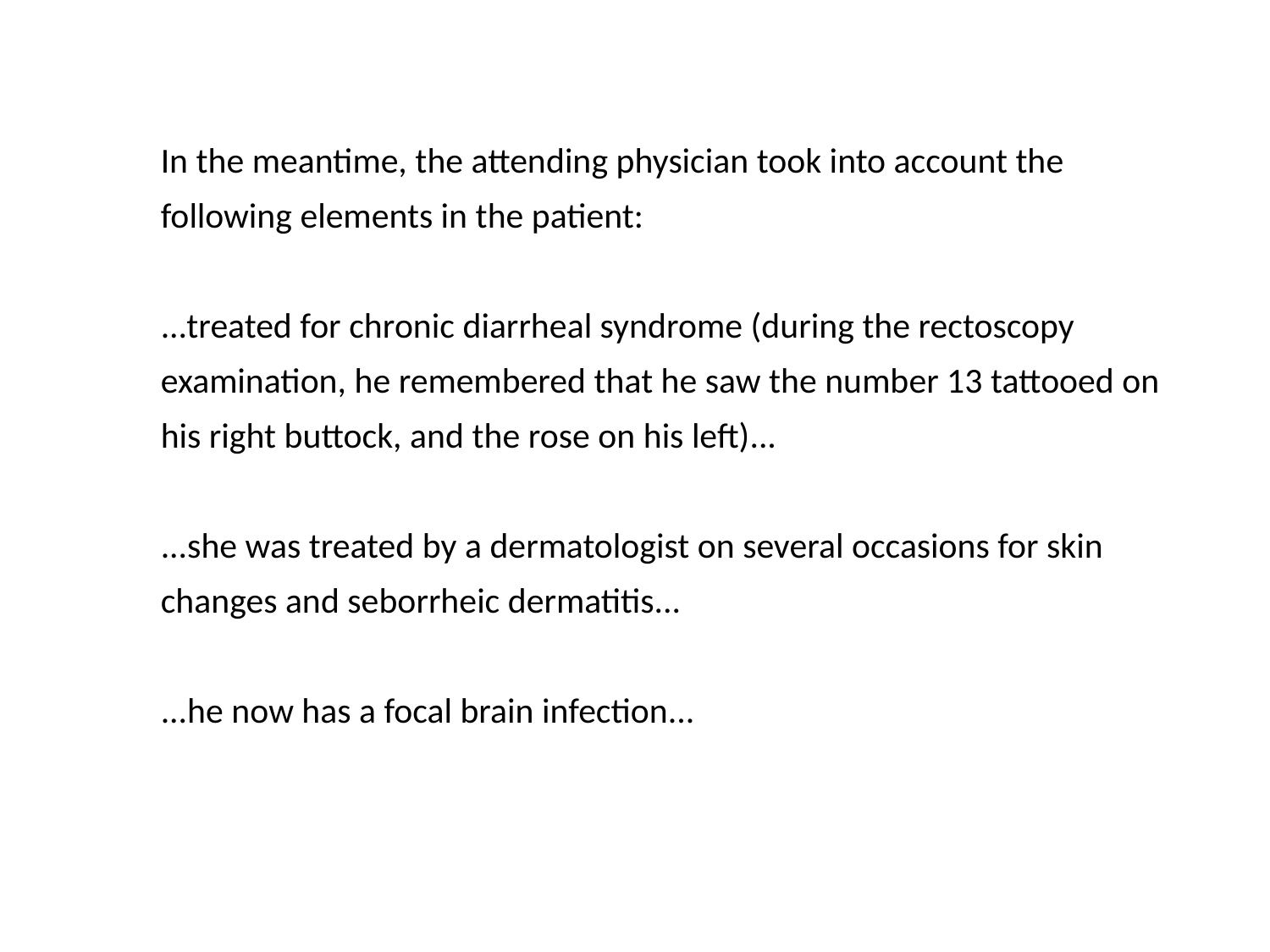

In the meantime, the attending physician took into account the following elements in the patient:

...treated for chronic diarrheal syndrome (during the rectoscopy examination, he remembered that he saw the number 13 tattooed on his right buttock, and the rose on his left)...

...she was treated by a dermatologist on several occasions for skin changes and seborrheic dermatitis...

...he now has a focal brain infection...